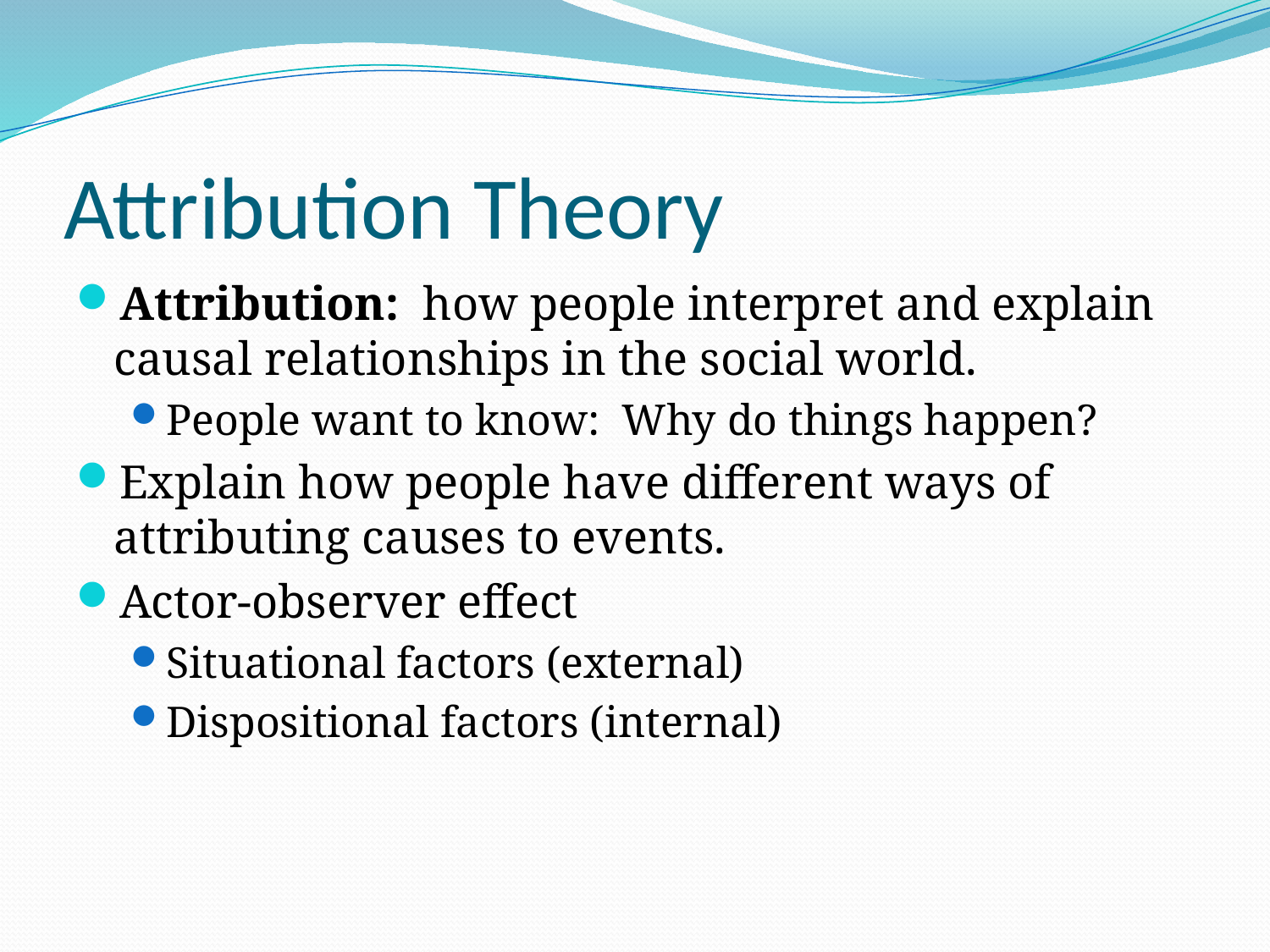

# Attribution Theory
Attribution:  how people interpret and explain causal relationships in the social world.
People want to know:  Why do things happen?
Explain how people have different ways of attributing causes to events.
Actor-observer effect
Situational factors (external)
Dispositional factors (internal)